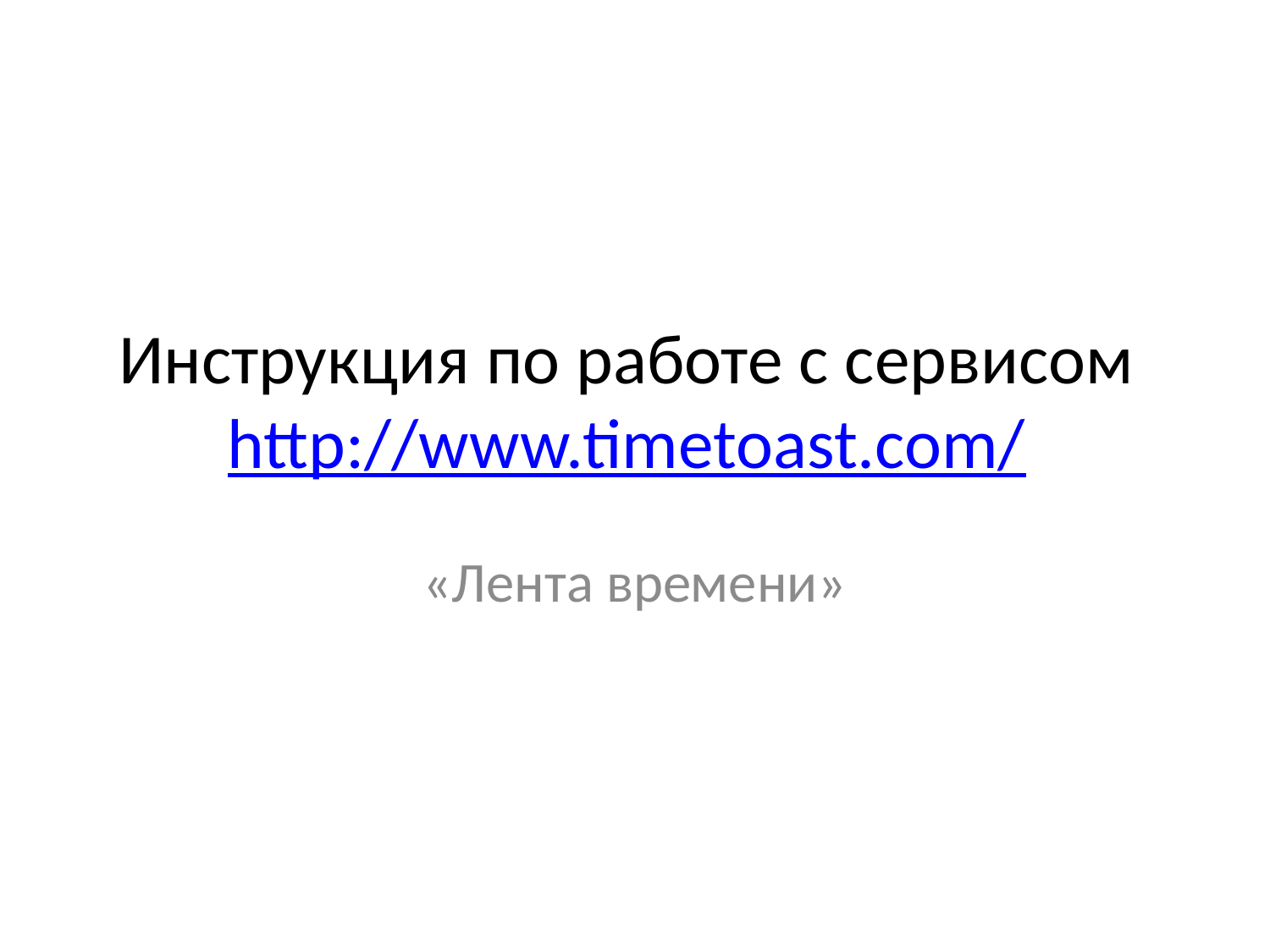

# Инструкция по работе с сервисом http://www.timetoast.com/
«Лента времени»